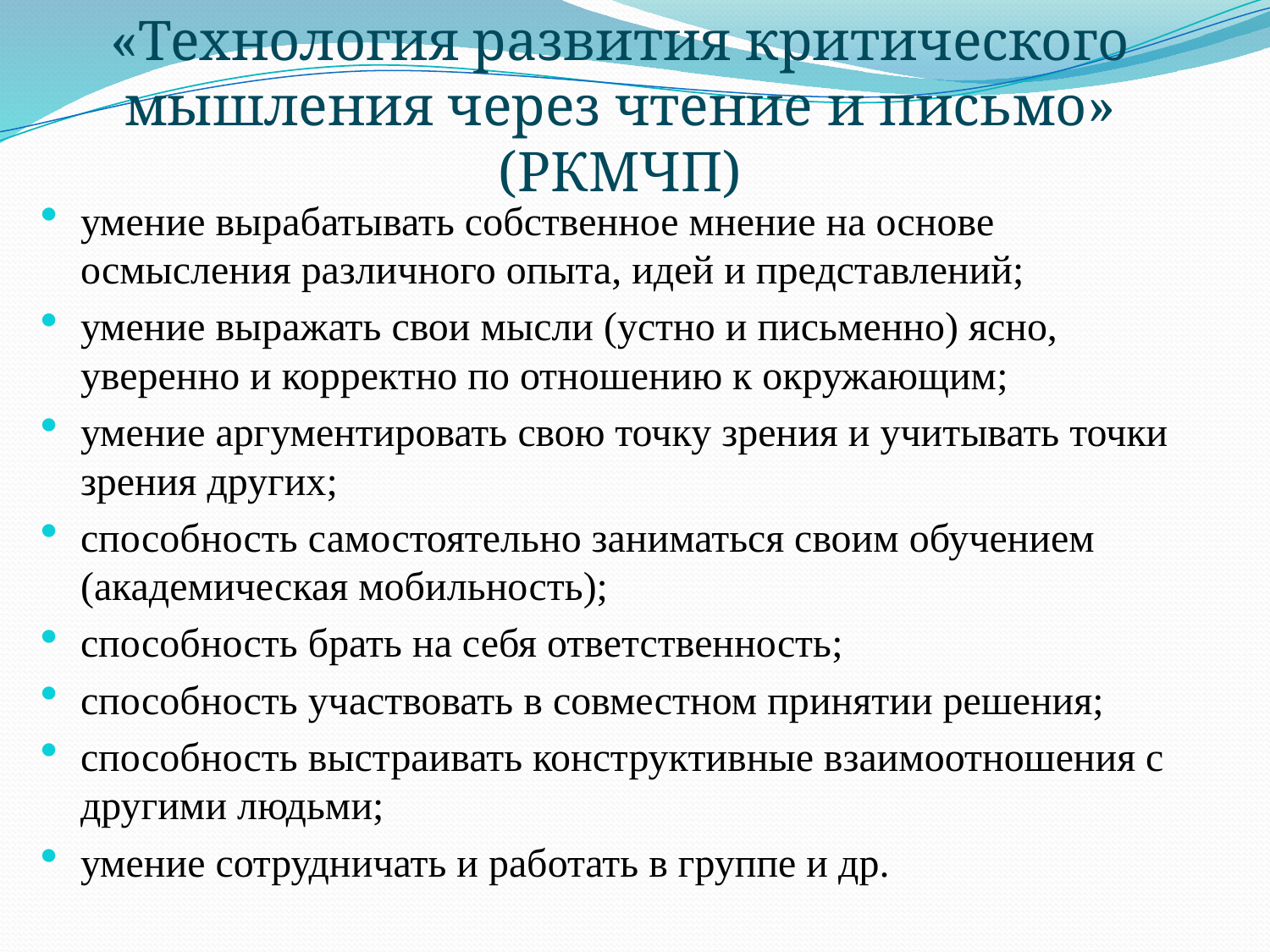

«Технология развития критического мышления через чтение и письмо» (РКМЧП)
умение вырабатывать собственное мнение на основе осмысления различного опыта, идей и представлений;
умение выражать свои мысли (устно и письменно) ясно, уверенно и корректно по отношению к окружающим;
умение аргументировать свою точку зрения и учитывать точки зрения других;
способность самостоятельно заниматься своим обучением (академическая мобильность);
способность брать на себя ответственность;
способность участвовать в совместном принятии решения;
способность выстраивать конструктивные взаимоотношения с другими людьми;
умение сотрудничать и работать в группе и др.